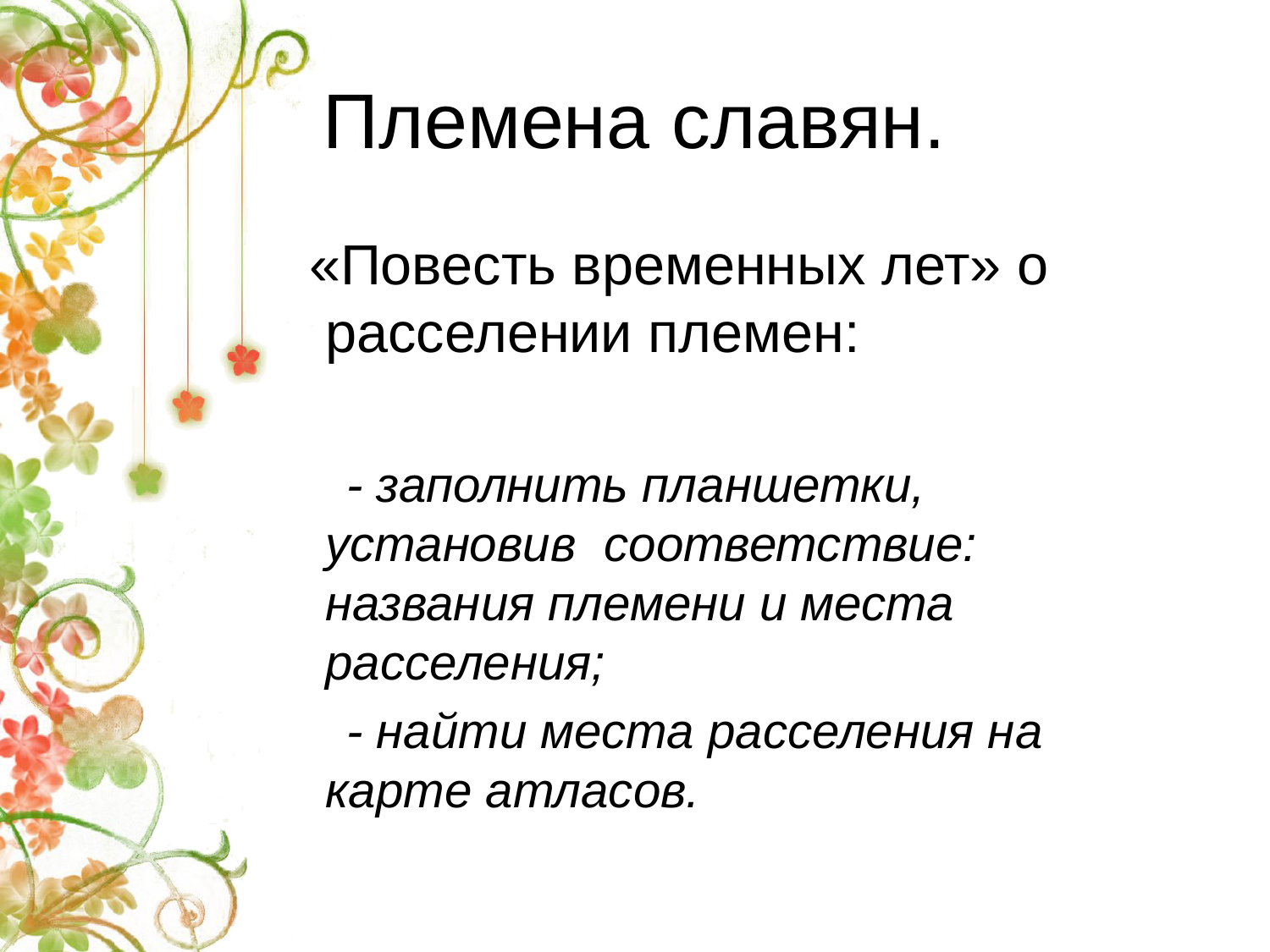

# Племена славян.
  «Повесть временных лет» о расселении племен:

     - заполнить планшетки, установив  соответствие: названия племени и места расселения;
     - найти места расселения на карте атласов.